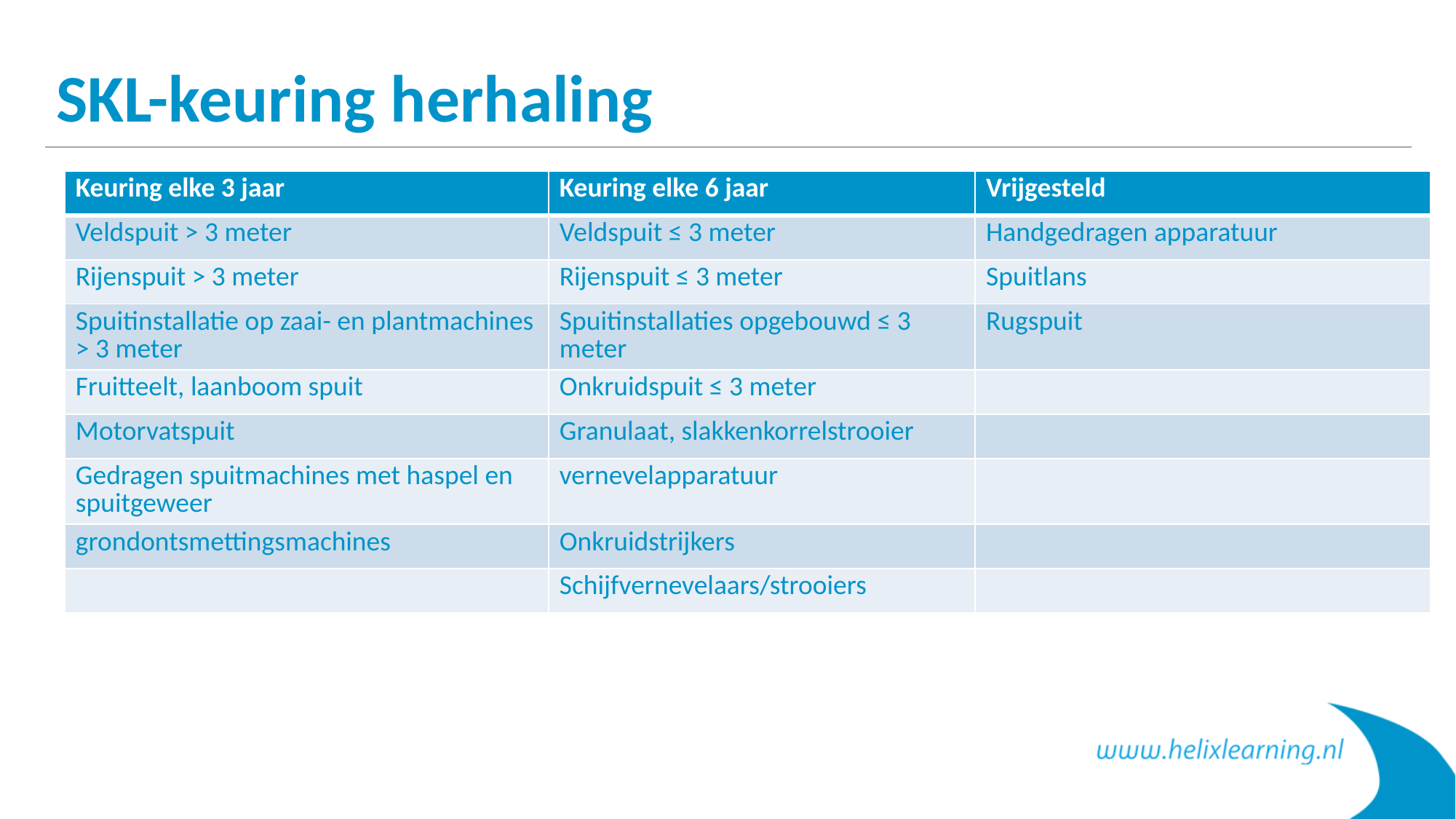

# SKL-keuring herhaling

| Keuring elke 3 jaar | Keuring elke 6 jaar | Vrijgesteld |
| --- | --- | --- |
| Veldspuit > 3 meter | Veldspuit ≤ 3 meter | Handgedragen apparatuur |
| Rijenspuit > 3 meter | Rijenspuit ≤ 3 meter | Spuitlans |
| Spuitinstallatie op zaai- en plantmachines > 3 meter | Spuitinstallaties opgebouwd ≤ 3 meter | Rugspuit |
| Fruitteelt, laanboom spuit | Onkruidspuit ≤ 3 meter |  |
| Motorvatspuit | Granulaat, slakkenkorrelstrooier |  |
| Gedragen spuitmachines met haspel en spuitgeweer | vernevelapparatuur |  |
| grondontsmettingsmachines | Onkruidstrijkers |  |
|  | Schijfvernevelaars/strooiers |  |